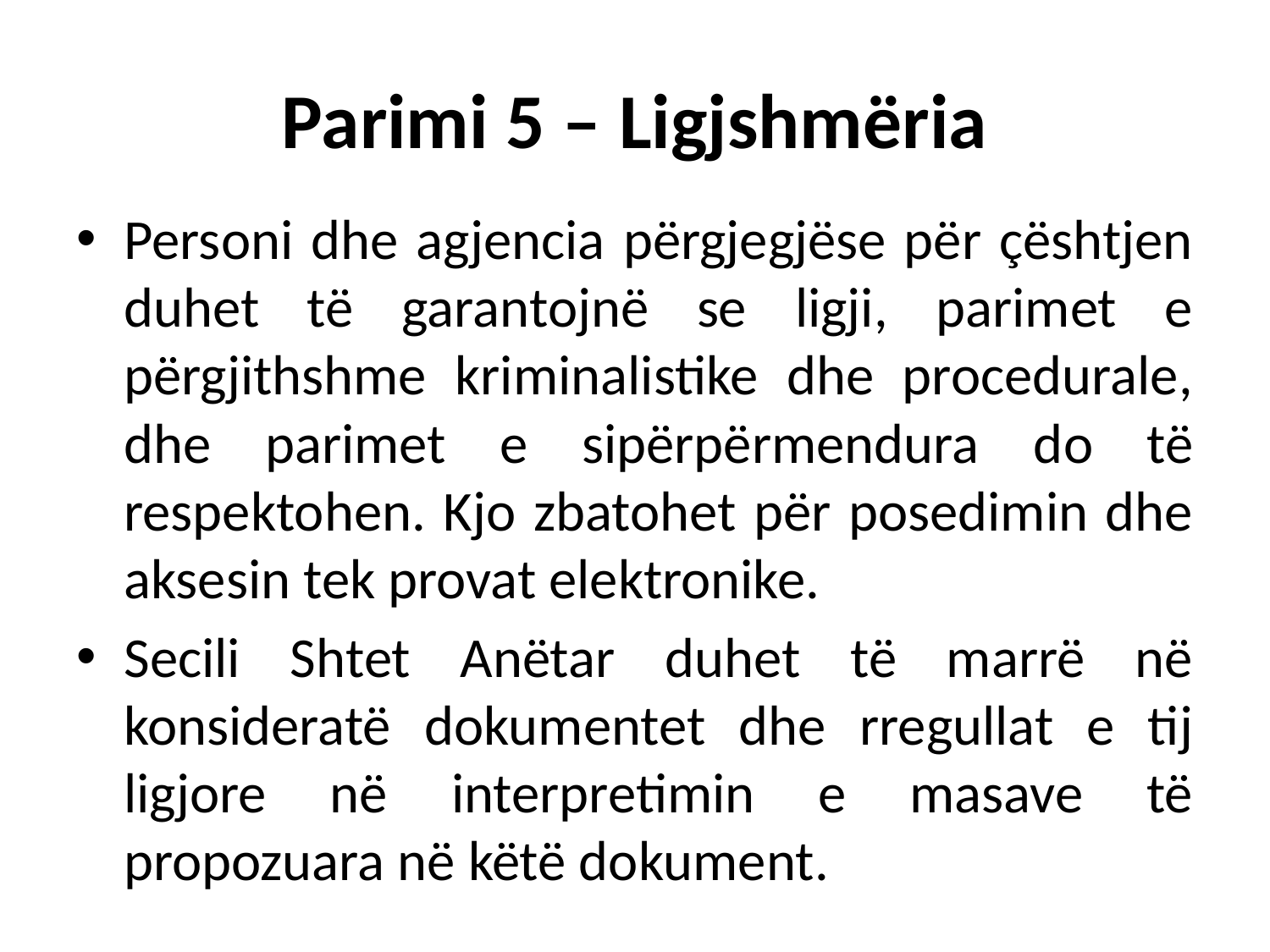

# Parimi 5 – Ligjshmëria
Personi dhe agjencia përgjegjëse për çështjen duhet të garantojnë se ligji, parimet e përgjithshme kriminalistike dhe procedurale, dhe parimet e sipërpërmendura do të respektohen. Kjo zbatohet për posedimin dhe aksesin tek provat elektronike.
Secili Shtet Anëtar duhet të marrë në konsideratë dokumentet dhe rregullat e tij ligjore në interpretimin e masave të propozuara në këtë dokument.